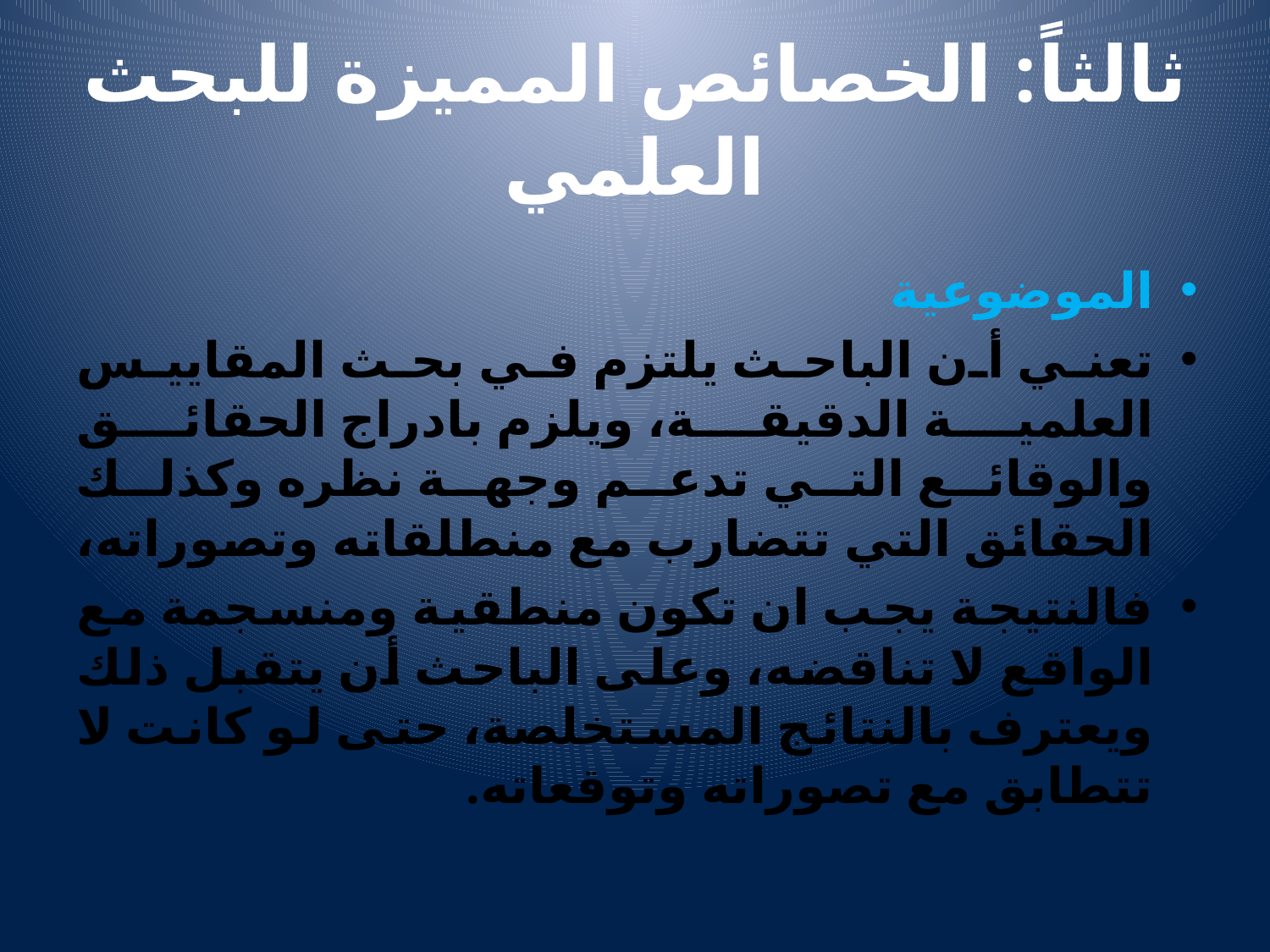

# ثالثاً: الخصائص المميزة للبحث العلمي
الموضوعية
تعني أن الباحث يلتزم في بحث المقاييس العلمية الدقيقة، ويلزم بادراج الحقائق والوقائع التي تدعم وجهة نظره وكذلك الحقائق التي تتضارب مع منطلقاته وتصوراته،
فالنتيجة يجب ان تكون منطقية ومنسجمة مع الواقع لا تناقضه، وعلى الباحث أن يتقبل ذلك ويعترف بالنتائج المستخلصة، حتى لو كانت لا تتطابق مع تصوراته وتوقعاته.